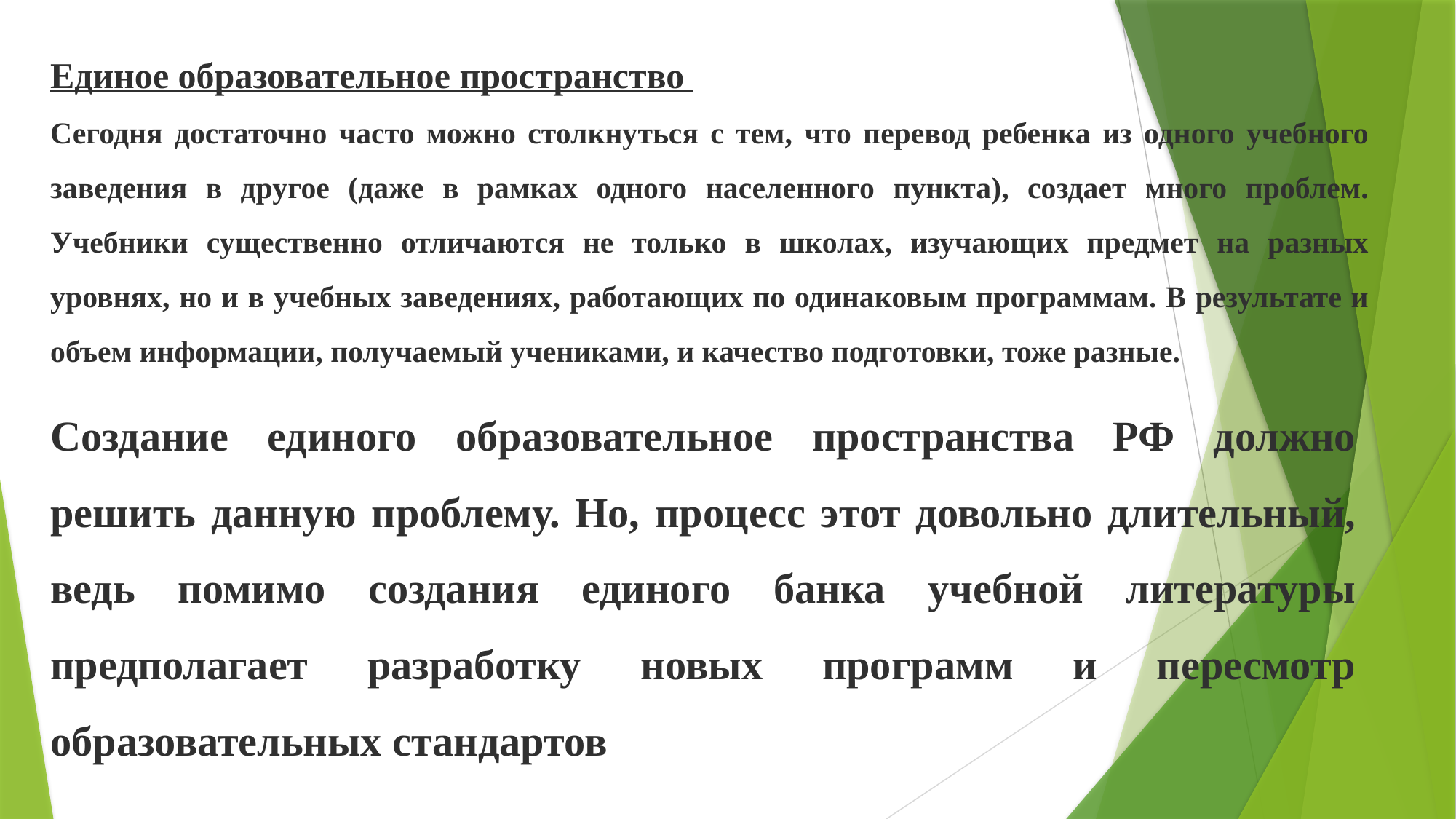

Единое образовательное пространство
Сегодня достаточно часто можно столкнуться с тем, что перевод ребенка из одного учебного заведения в другое (даже в рамках одного населенного пункта), создает много проблем. Учебники существенно отличаются не только в школах, изучающих предмет на разных уровнях, но и в учебных заведениях, работающих по одинаковым программам. В результате и объем информации, получаемый учениками, и качество подготовки, тоже разные.
Создание единого образовательное пространства РФ должно решить данную проблему. Но, процесс этот довольно длительный, ведь помимо создания единого банка учебной литературы предполагает разработку новых программ и пересмотр образовательных стандартов